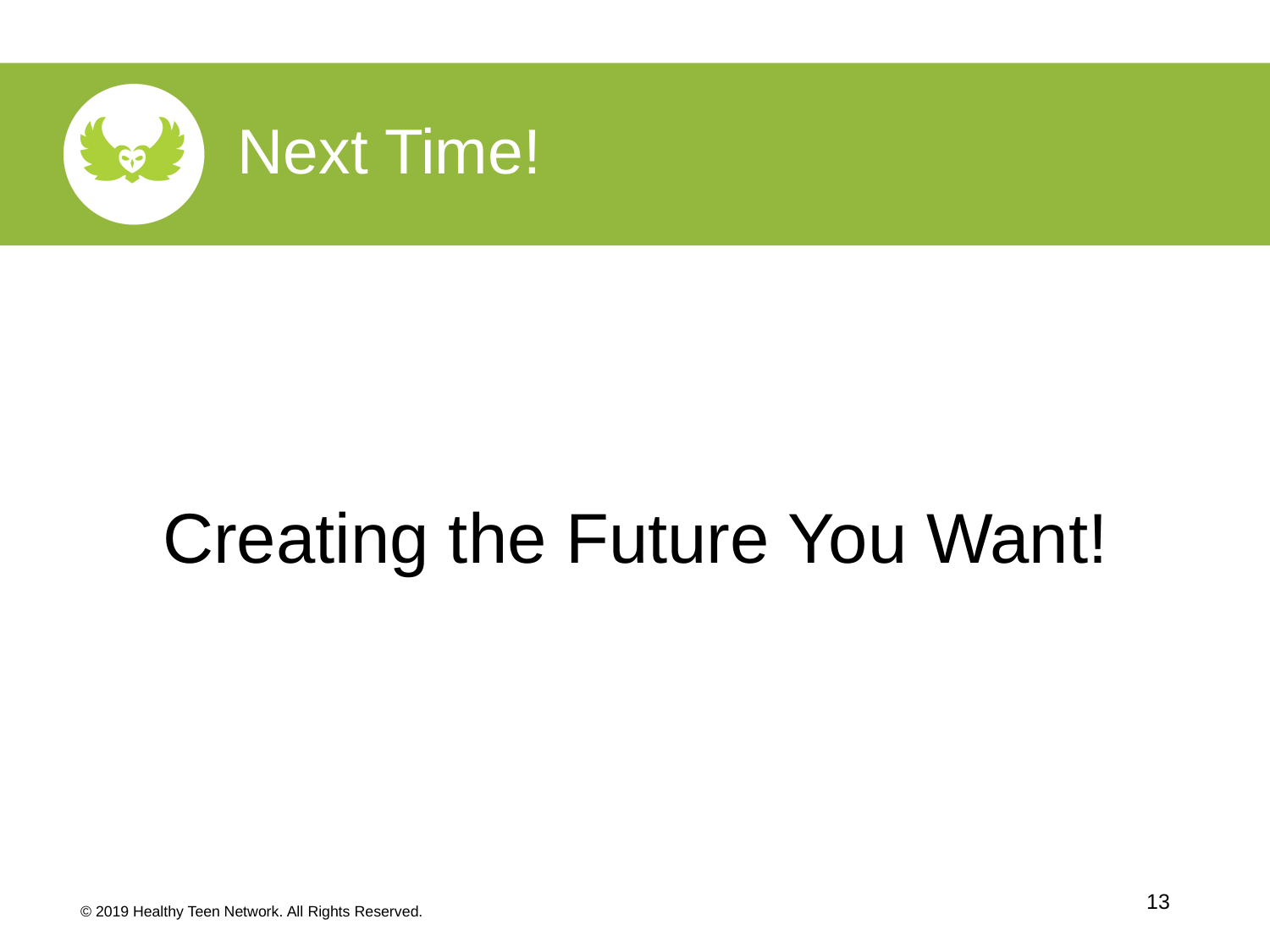

Next Time!
Creating the Future You Want!